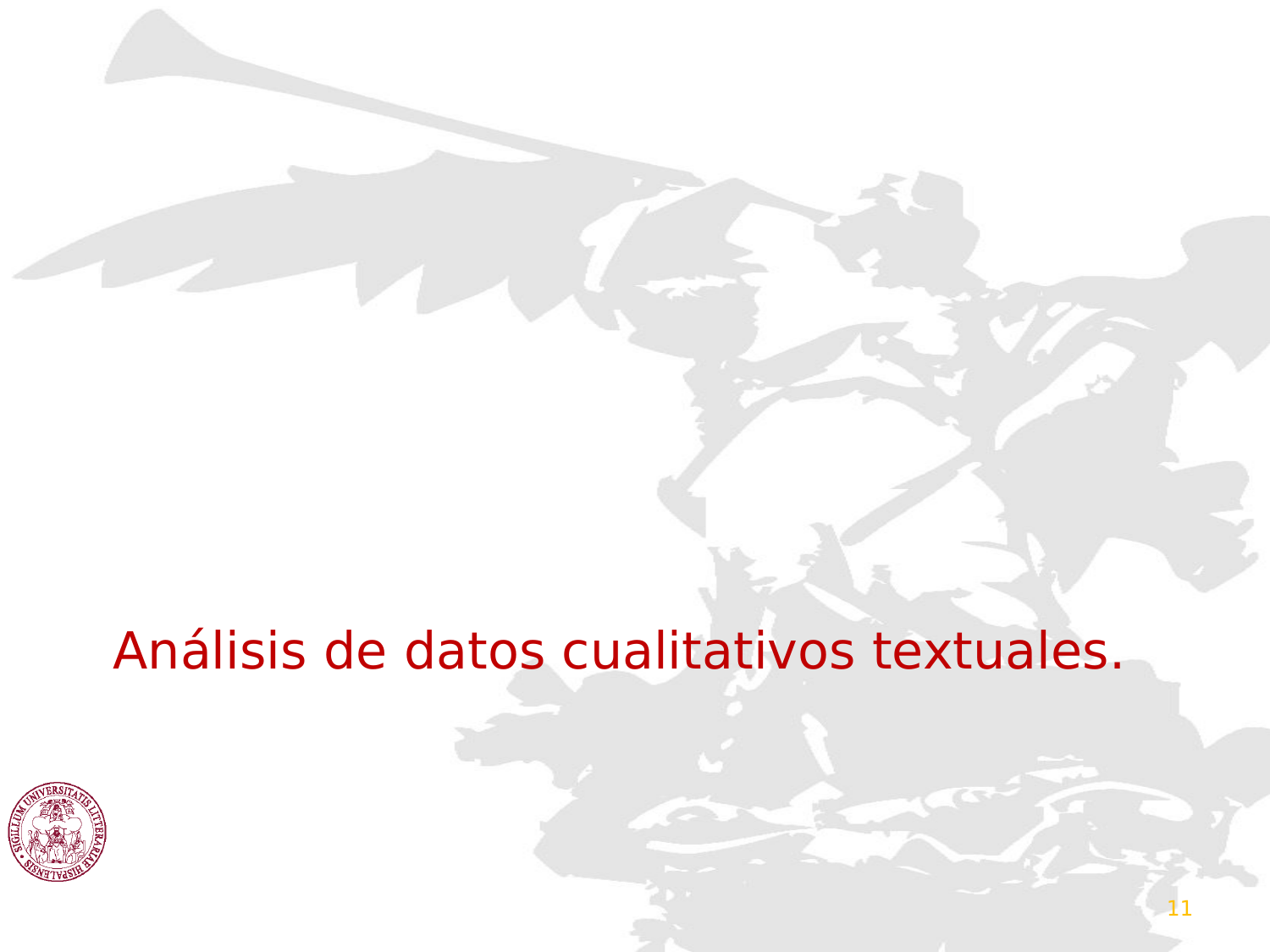

# Análisis de datos cualitativos textuales.
11